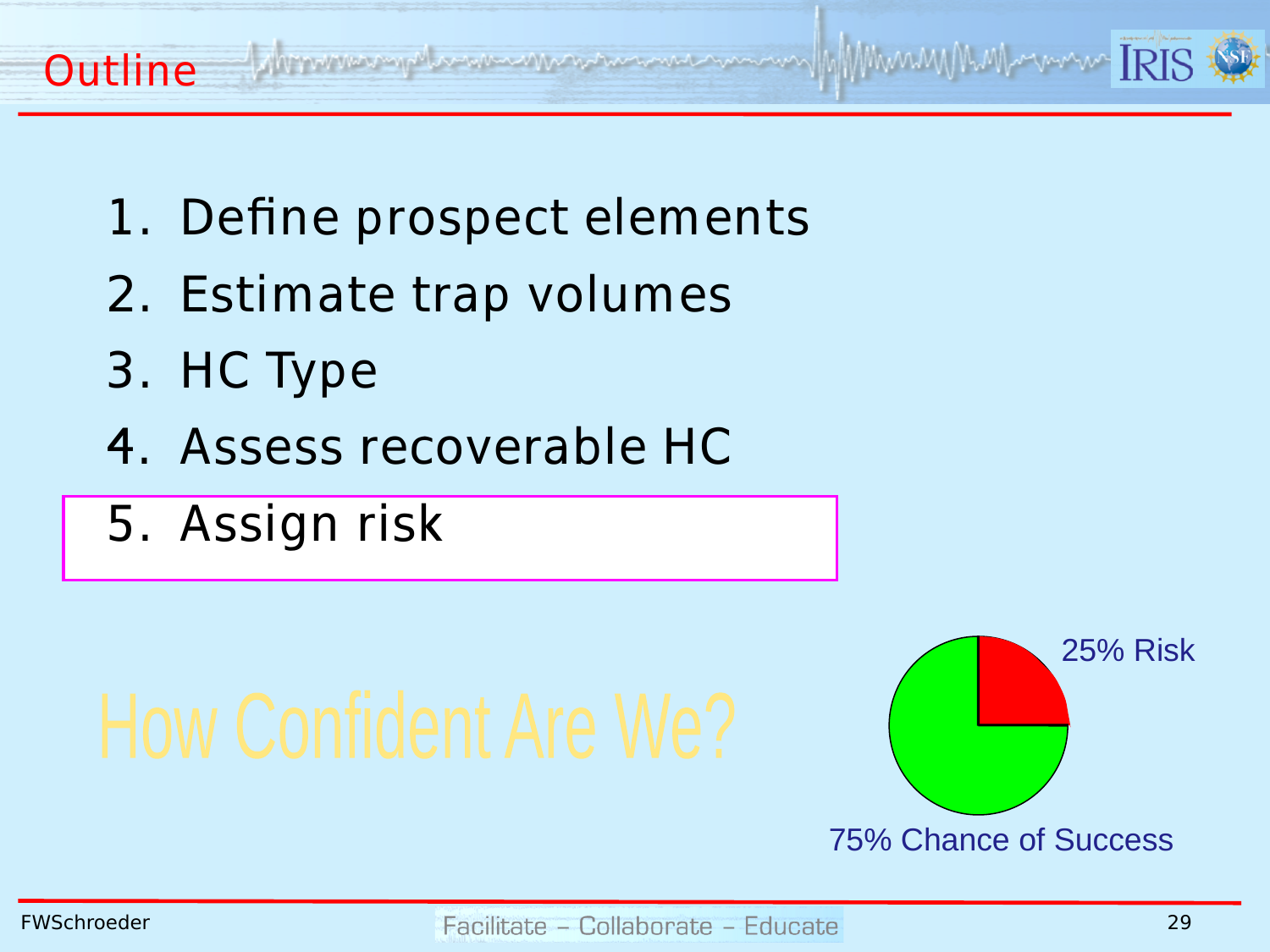

# Outline
Define prospect elements
Estimate trap volumes
HC Type
Assess recoverable HC
Assign risk

25% Risk

How Confident Are We?
75% Chance of Success